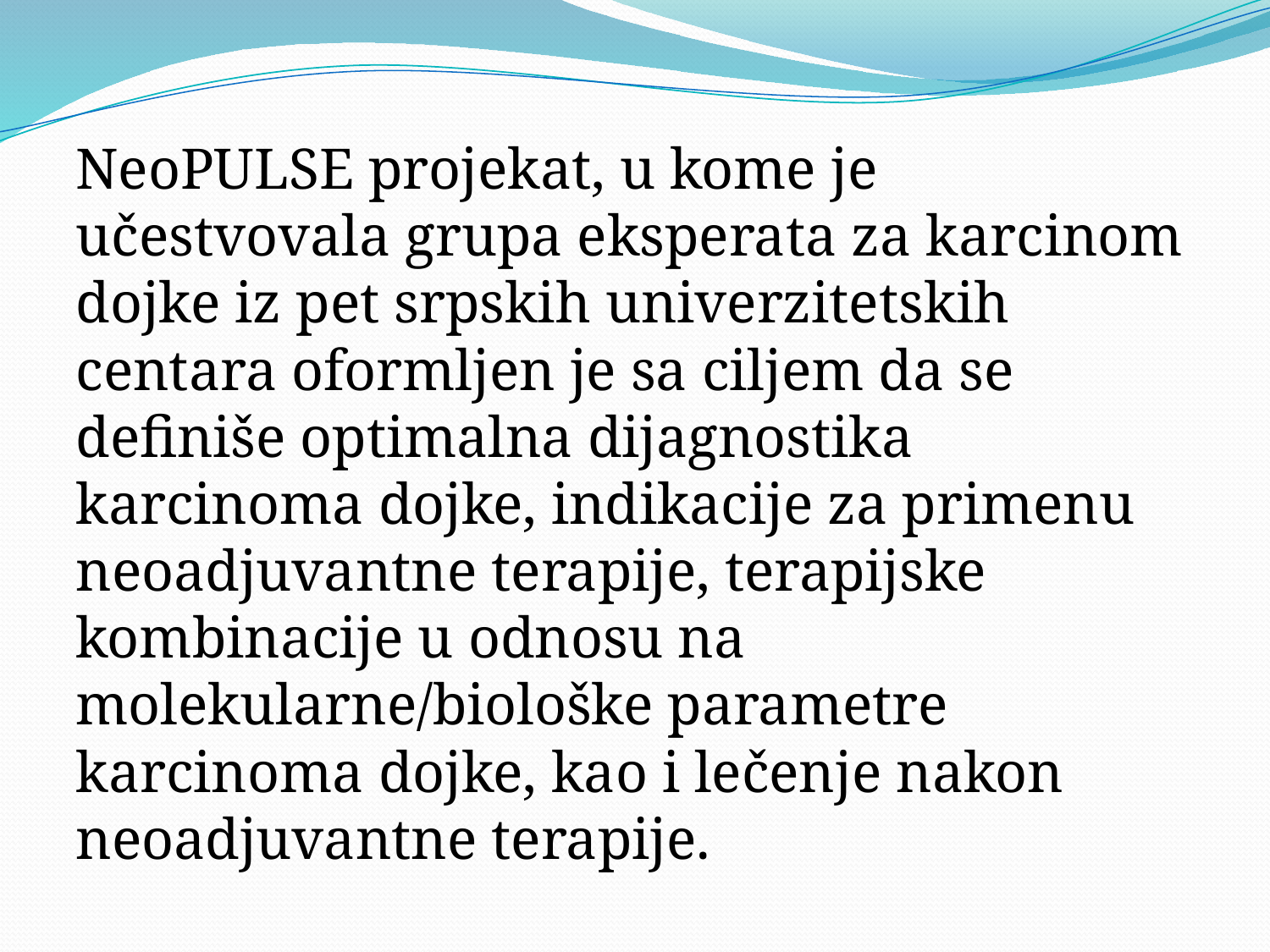

NeoPULSE projekat, u kome je učestvovala grupa eksperata za karcinom dojke iz pet srpskih univerzitetskih centara oformljen je sa ciljem da se definiše optimalna dijagnostika karcinoma dojke, indikacije za primenu neoadjuvantne terapije, terapijske kombinacije u odnosu na molekularne/biološke parametre karcinoma dojke, kao i lečenje nakon neoadjuvantne terapije.